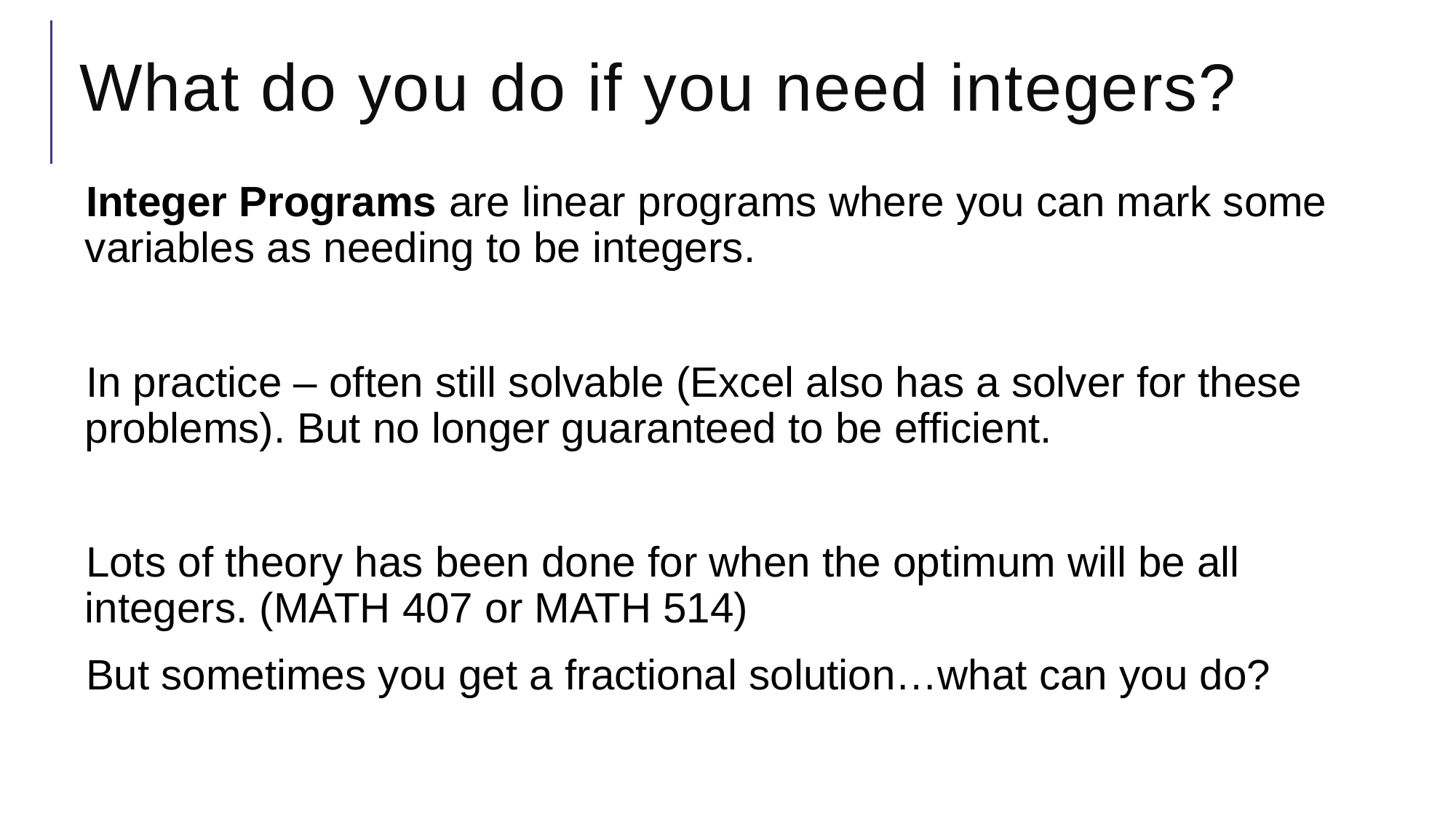

# What do you do if you need integers?
Integer Programs are linear programs where you can mark some variables as needing to be integers.

In practice – often still solvable (Excel also has a solver for these problems). But no longer guaranteed to be efficient.

Lots of theory has been done for when the optimum will be all integers. (MATH 407 or MATH 514)
But sometimes you get a fractional solution…what can you do?